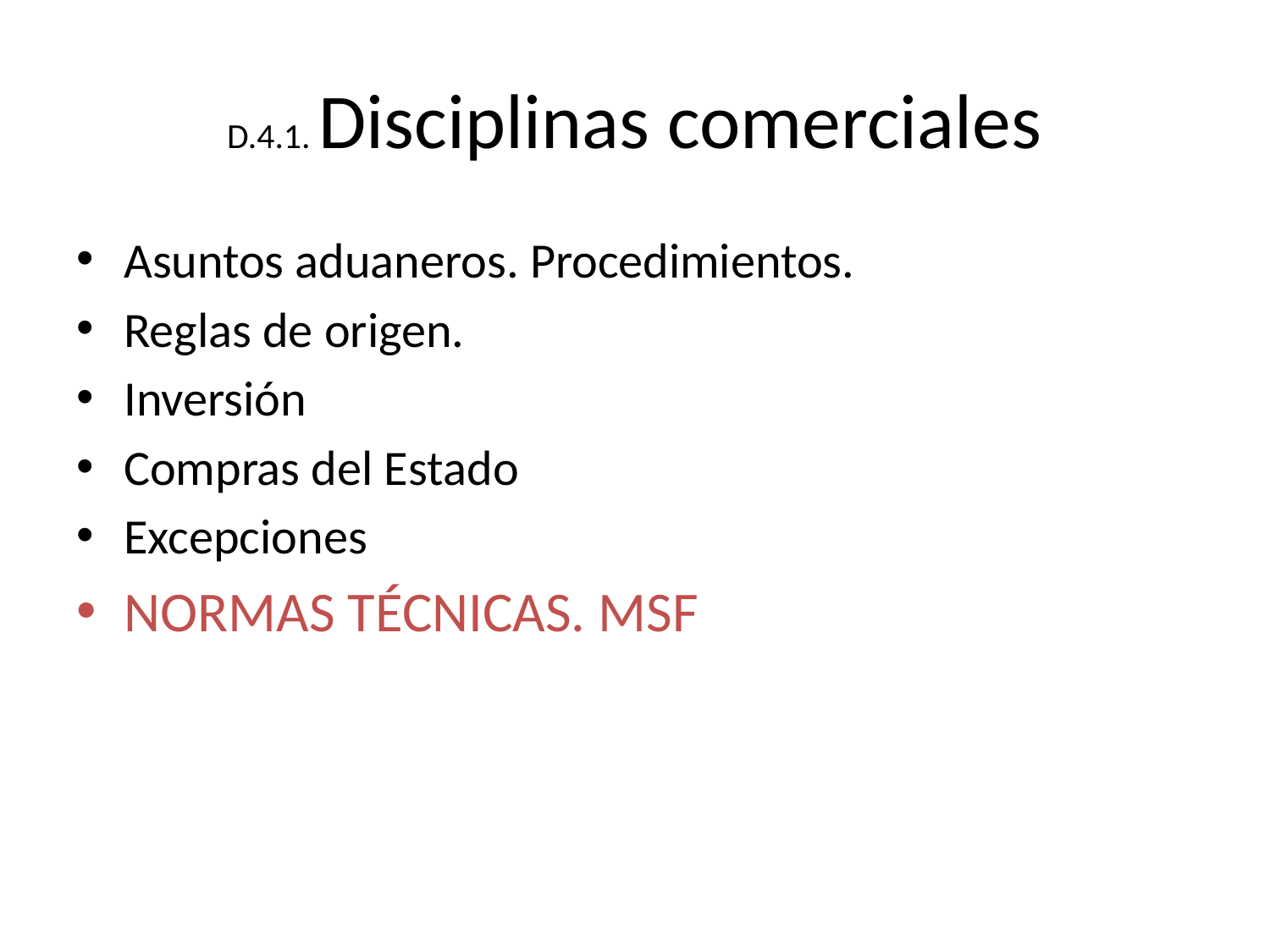

# D.4.1. Disciplinas comerciales
Asuntos aduaneros. Procedimientos.
Reglas de origen.
Inversión
Compras del Estado
Excepciones
NORMAS TÉCNICAS. MSF